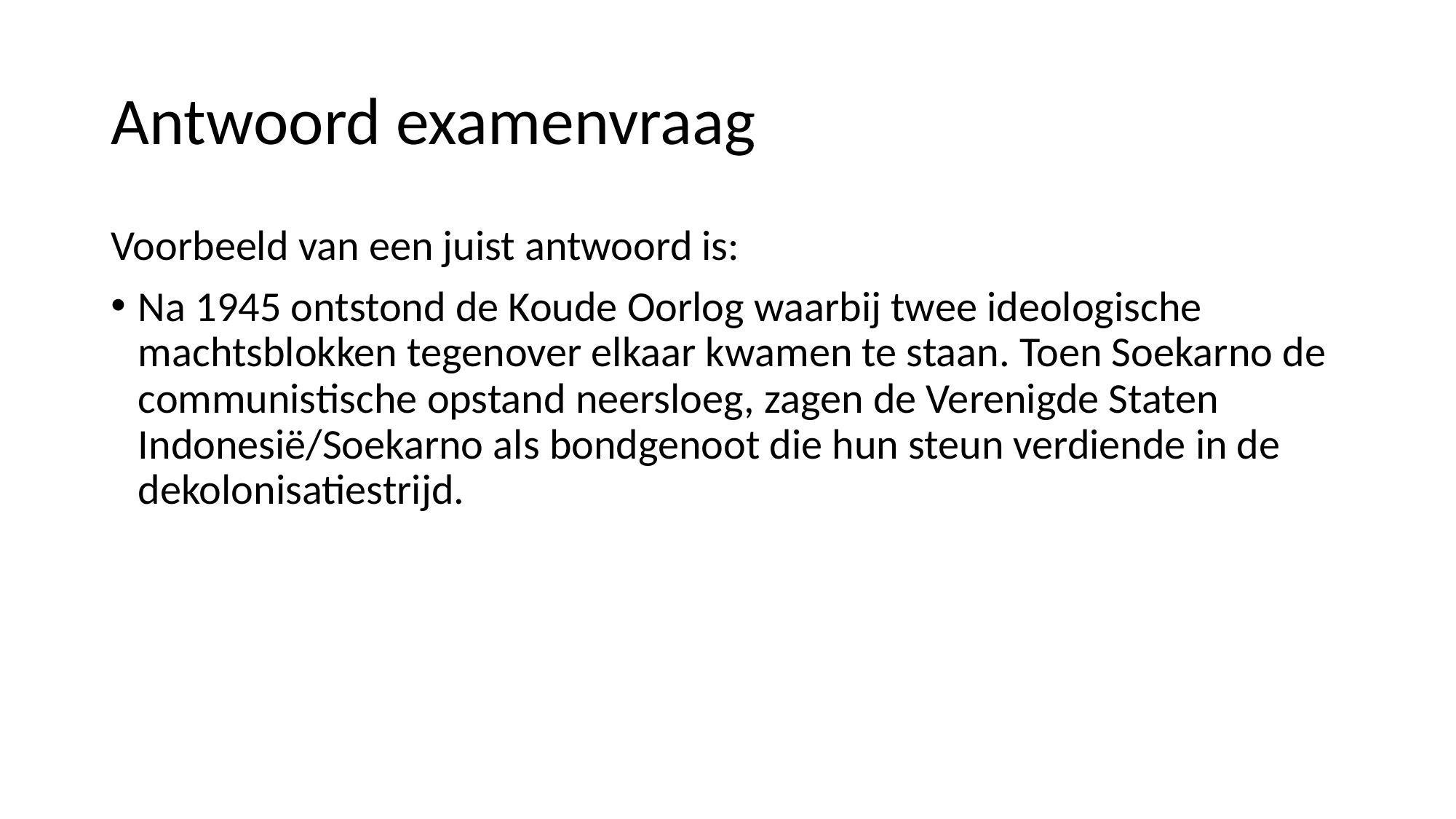

# Antwoord examenvraag
Voorbeeld van een juist antwoord is:
Na 1945 ontstond de Koude Oorlog waarbij twee ideologische machtsblokken tegenover elkaar kwamen te staan. Toen Soekarno de communistische opstand neersloeg, zagen de Verenigde Staten Indonesië/Soekarno als bondgenoot die hun steun verdiende in de dekolonisatiestrijd.